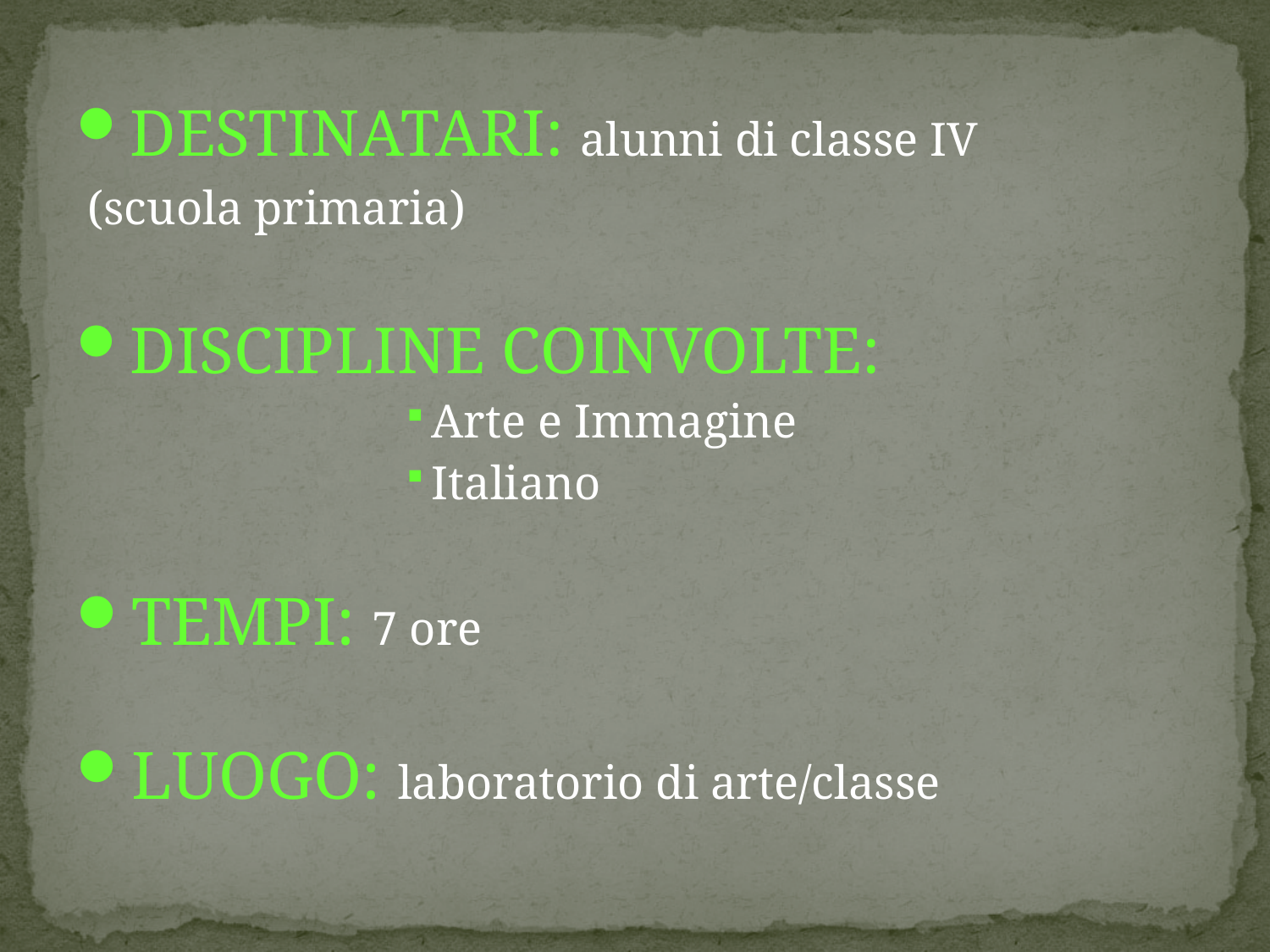

DESTINATARI: alunni di classe IV
 (scuola primaria)

DISCIPLINE COINVOLTE:
Arte e Immagine
Italiano

TEMPI: 7 ore

LUOGO: laboratorio di arte/classe